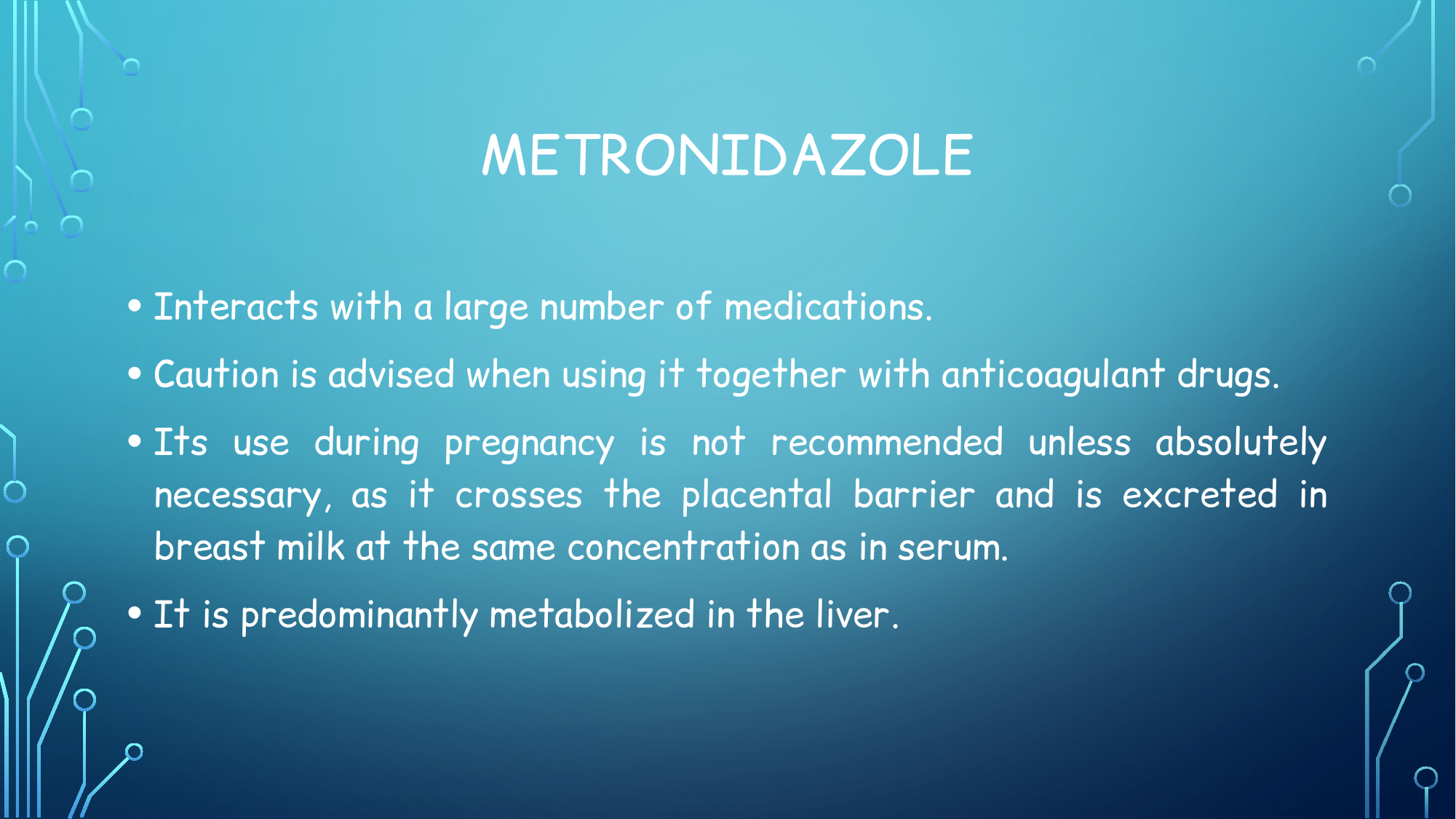

# Metronidazole
Interacts with a large number of medications.
Caution is advised when using it together with anticoagulant drugs.
Its use during pregnancy is not recommended unless absolutely necessary, as it crosses the placental barrier and is excreted in breast milk at the same concentration as in serum.
It is predominantly metabolized in the liver.